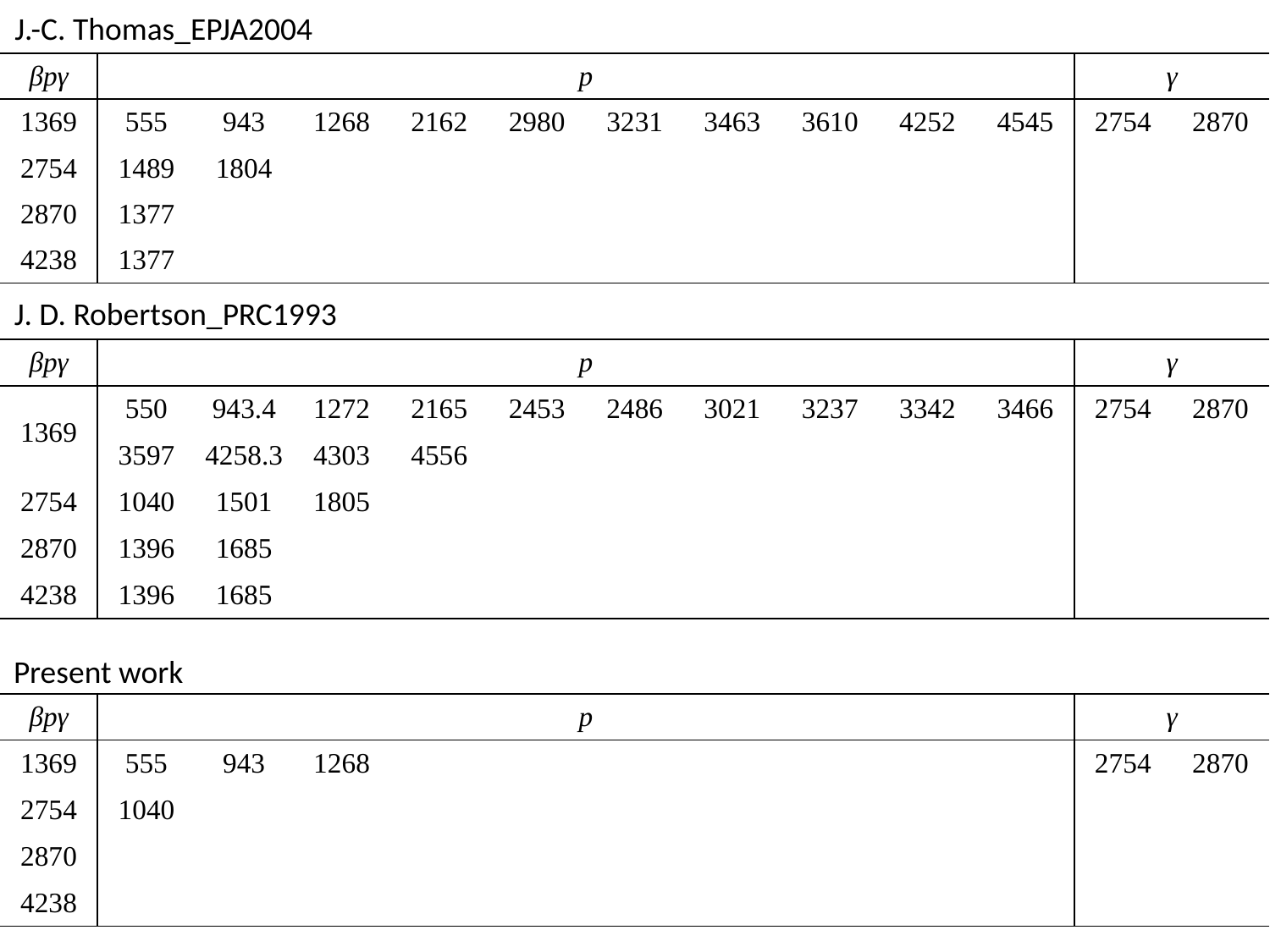

J.-C. Thomas_EPJA2004
| βpγ | p |  |  |  |  |  |  |  |  |  | γ |  |
| --- | --- | --- | --- | --- | --- | --- | --- | --- | --- | --- | --- | --- |
| 1369 | 555 | 943 | 1268 | 2162 | 2980 | 3231 | 3463 | 3610 | 4252 | 4545 | 2754 | 2870 |
| 2754 | 1489 | 1804 |  |  |  |  |  |  |  |  |  |  |
| 2870 | 1377 |  |  |  |  |  |  |  |  |  |  |  |
| 4238 | 1377 |  |  |  |  |  |  |  |  |  |  |  |
J. D. Robertson_PRC1993
| βpγ | p |  |  |  |  |  |  |  |  |  | γ |  |
| --- | --- | --- | --- | --- | --- | --- | --- | --- | --- | --- | --- | --- |
| 1369 | 550 | 943.4 | 1272 | 2165 | 2453 | 2486 | 3021 | 3237 | 3342 | 3466 | 2754 | 2870 |
|  | 3597 | 4258.3 | 4303 | 4556 |  |  |  |  |  |  |  |  |
| 2754 | 1040 | 1501 | 1805 |  |  |  |  |  |  |  |  |  |
| 2870 | 1396 | 1685 |  |  |  |  |  |  |  |  |  |  |
| 4238 | 1396 | 1685 |  |  |  |  |  |  |  |  |  |  |
Present work
| βpγ | p |  |  |  |  |  |  |  |  |  | γ |  |
| --- | --- | --- | --- | --- | --- | --- | --- | --- | --- | --- | --- | --- |
| 1369 | 555 | 943 | 1268 |  |  |  |  |  |  |  | 2754 | 2870 |
| 2754 | 1040 |  |  |  |  |  |  |  |  |  |  |  |
| 2870 |  |  |  |  |  |  |  |  |  |  |  |  |
| 4238 |  |  |  |  |  |  |  |  |  |  |  |  |